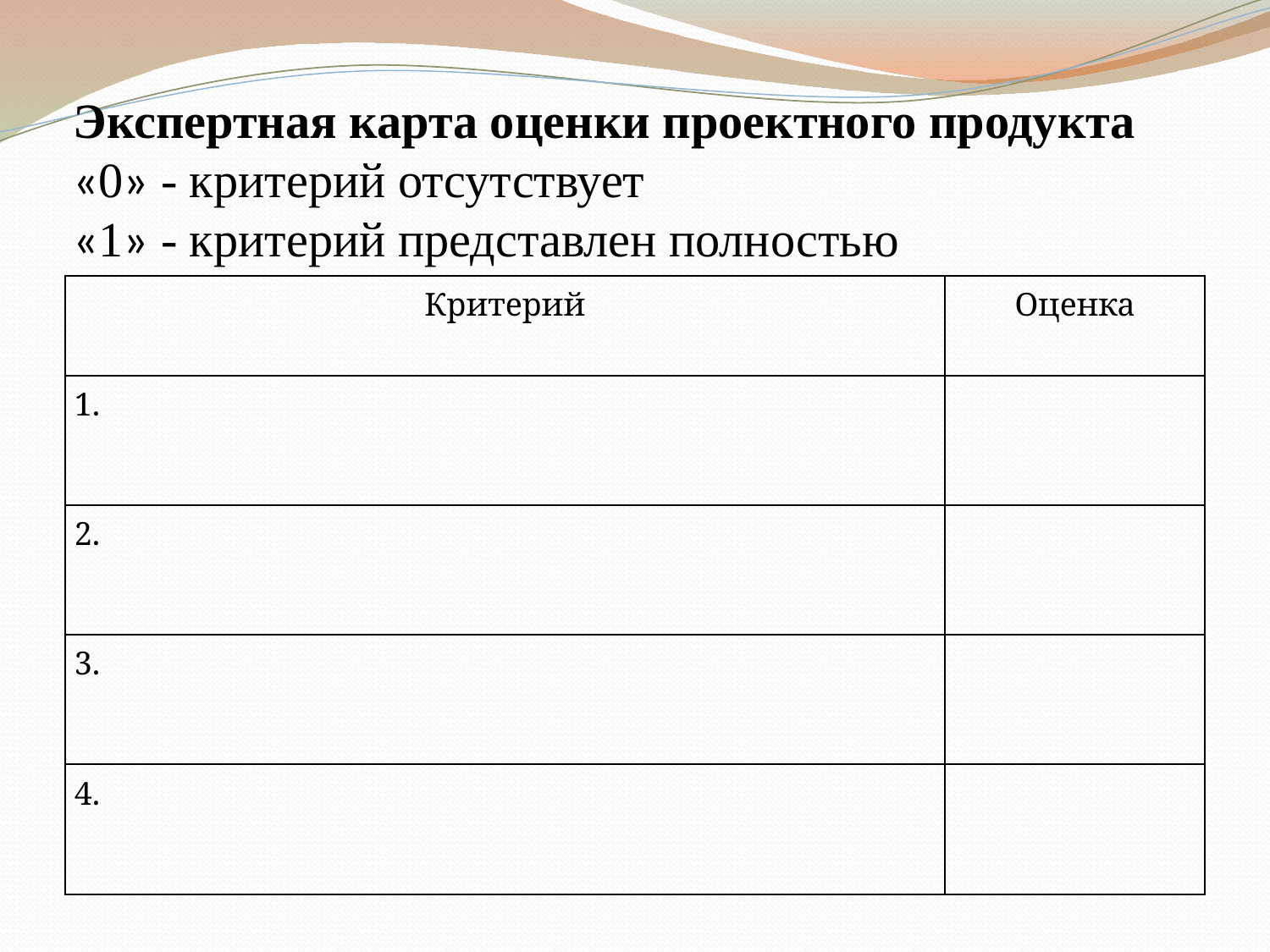

Экспертная карта оценки проектного продукта
«0» - критерий отсутствует
«1» - критерий представлен полностью
#
| Критерий | Оценка |
| --- | --- |
| 1. |  |
| 2. |  |
| 3. |  |
| 4. |  |